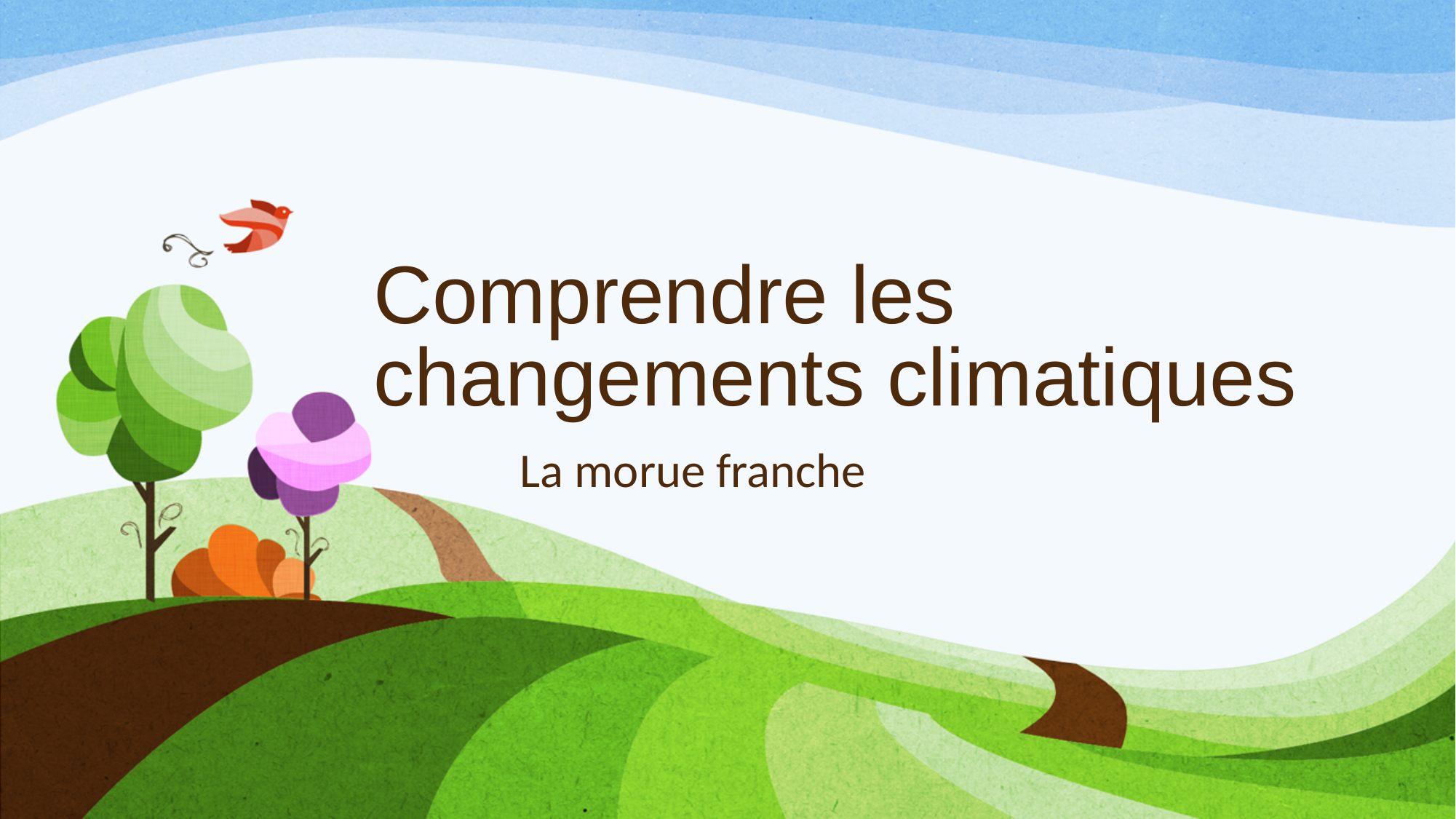

# Comprendre les changements climatiques
La morue franche